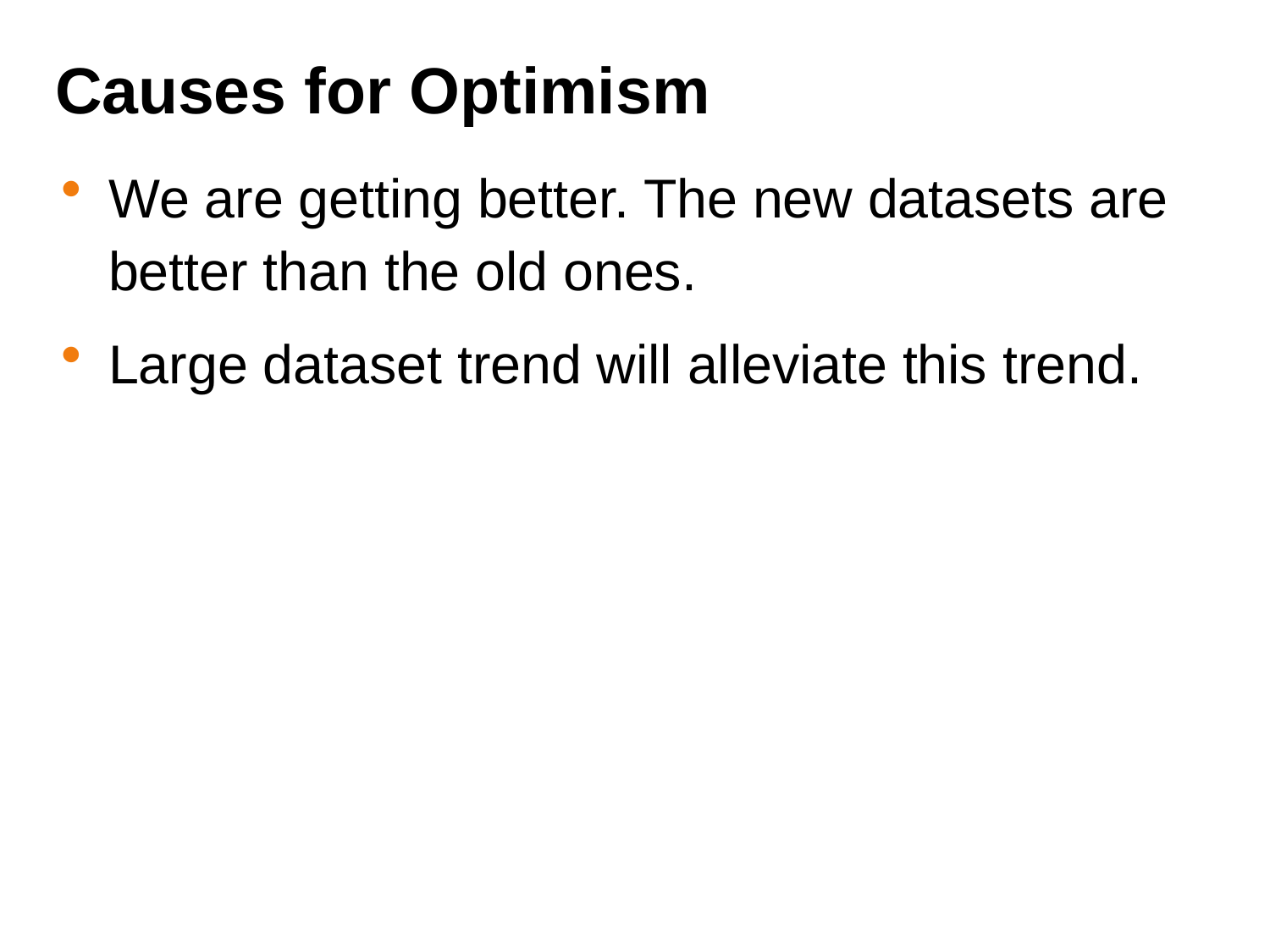

# Causes for Optimism
We are getting better. The new datasets are better than the old ones.
Large dataset trend will alleviate this trend.